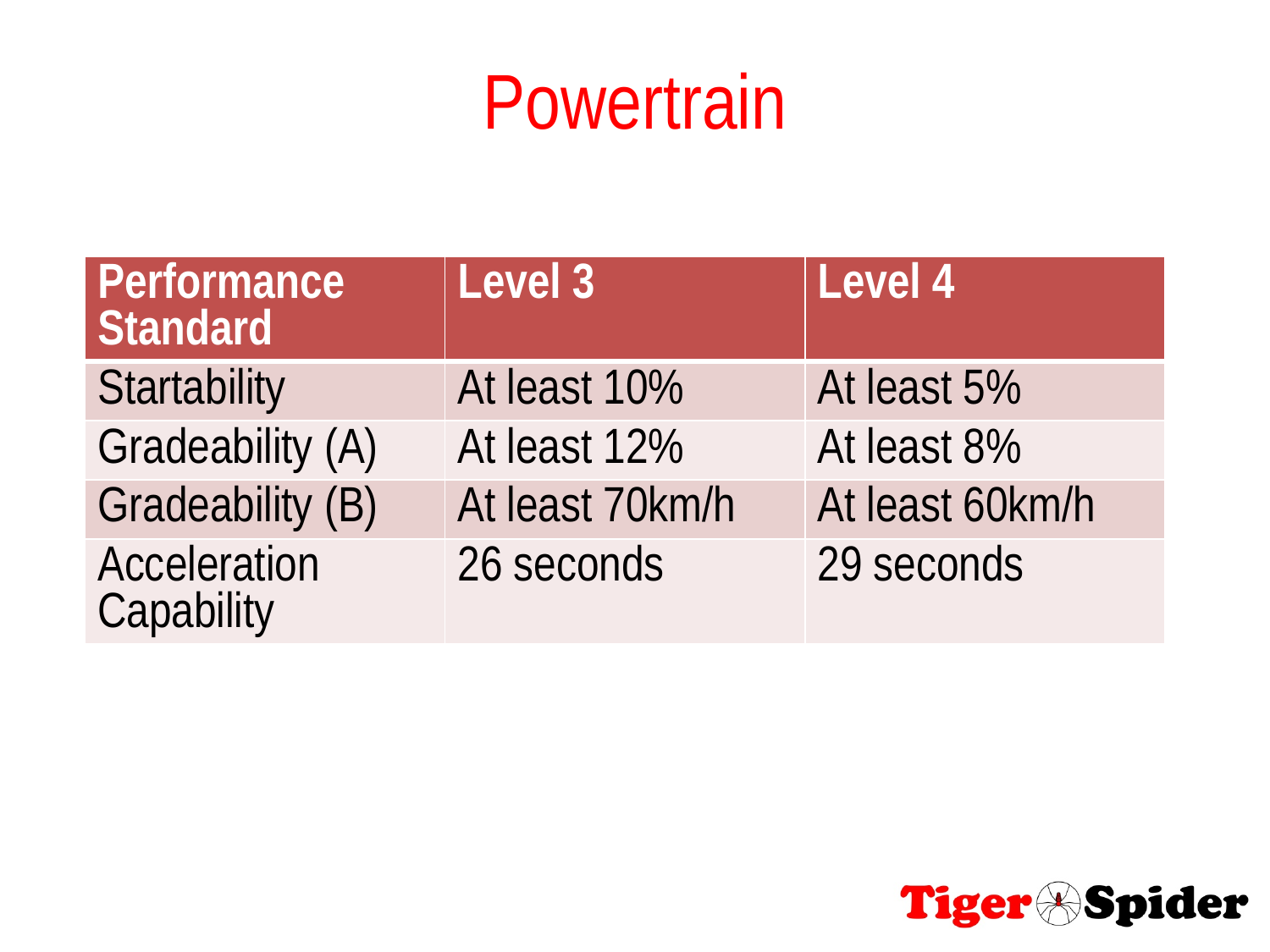

# Powertrain
| Performance Standard | Level 3 | Level 4 |
| --- | --- | --- |
| Startability | At least 10% | At least 5% |
| Gradeability (A) | At least 12% | At least 8% |
| Gradeability (B) | At least 70km/h | At least 60km/h |
| Acceleration Capability | 26 seconds | 29 seconds |